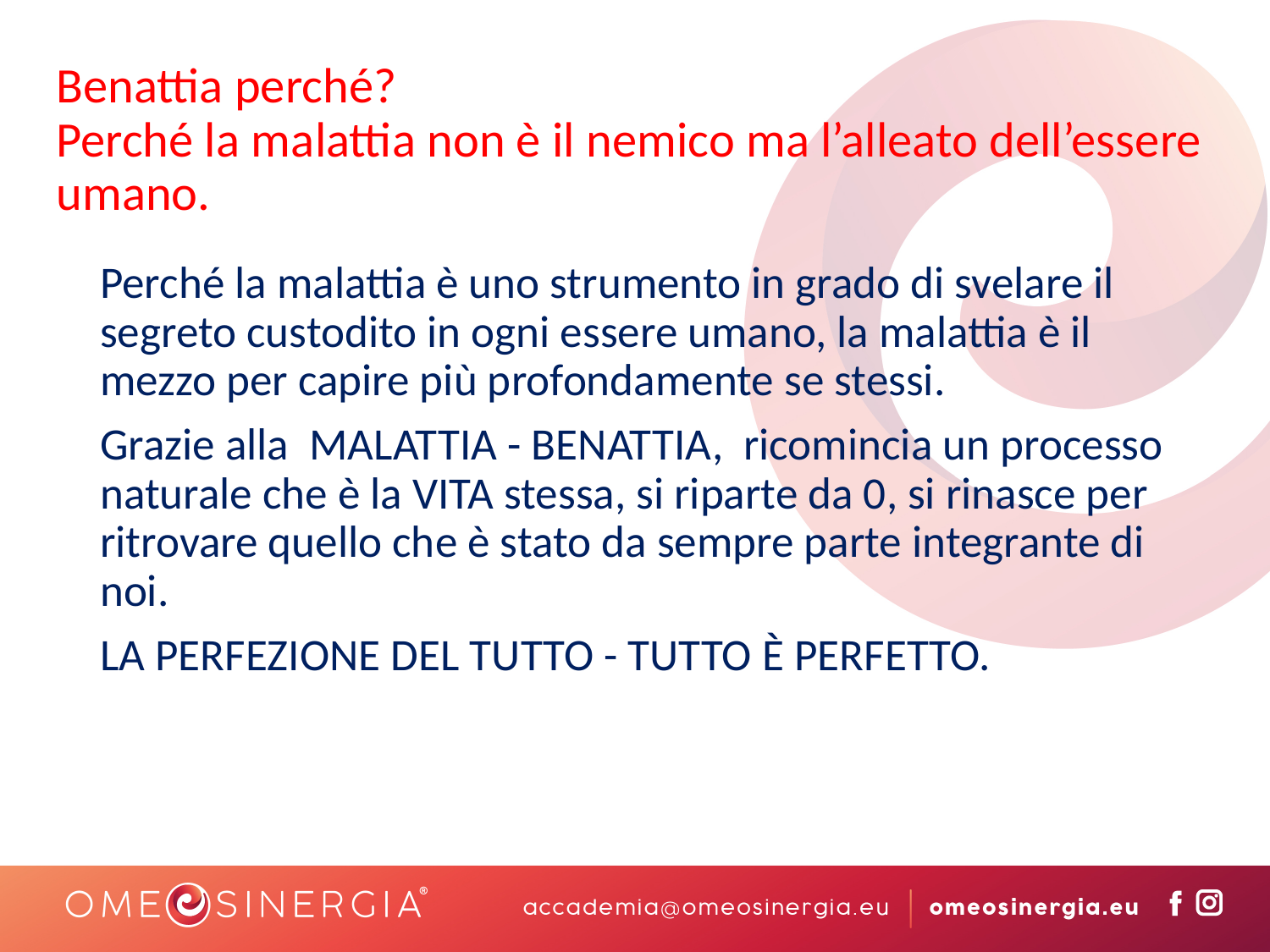

# Benattia perché? Perché la malattia non è il nemico ma l’alleato dell’essere umano.
Perché la malattia è uno strumento in grado di svelare il segreto custodito in ogni essere umano, la malattia è il mezzo per capire più profondamente se stessi.
Grazie alla  MALATTIA - BENATTIA,  ricomincia un processo naturale che è la VITA stessa, si riparte da 0, si rinasce per ritrovare quello che è stato da sempre parte integrante di noi.
LA PERFEZIONE DEL TUTTO - TUTTO È PERFETTO.